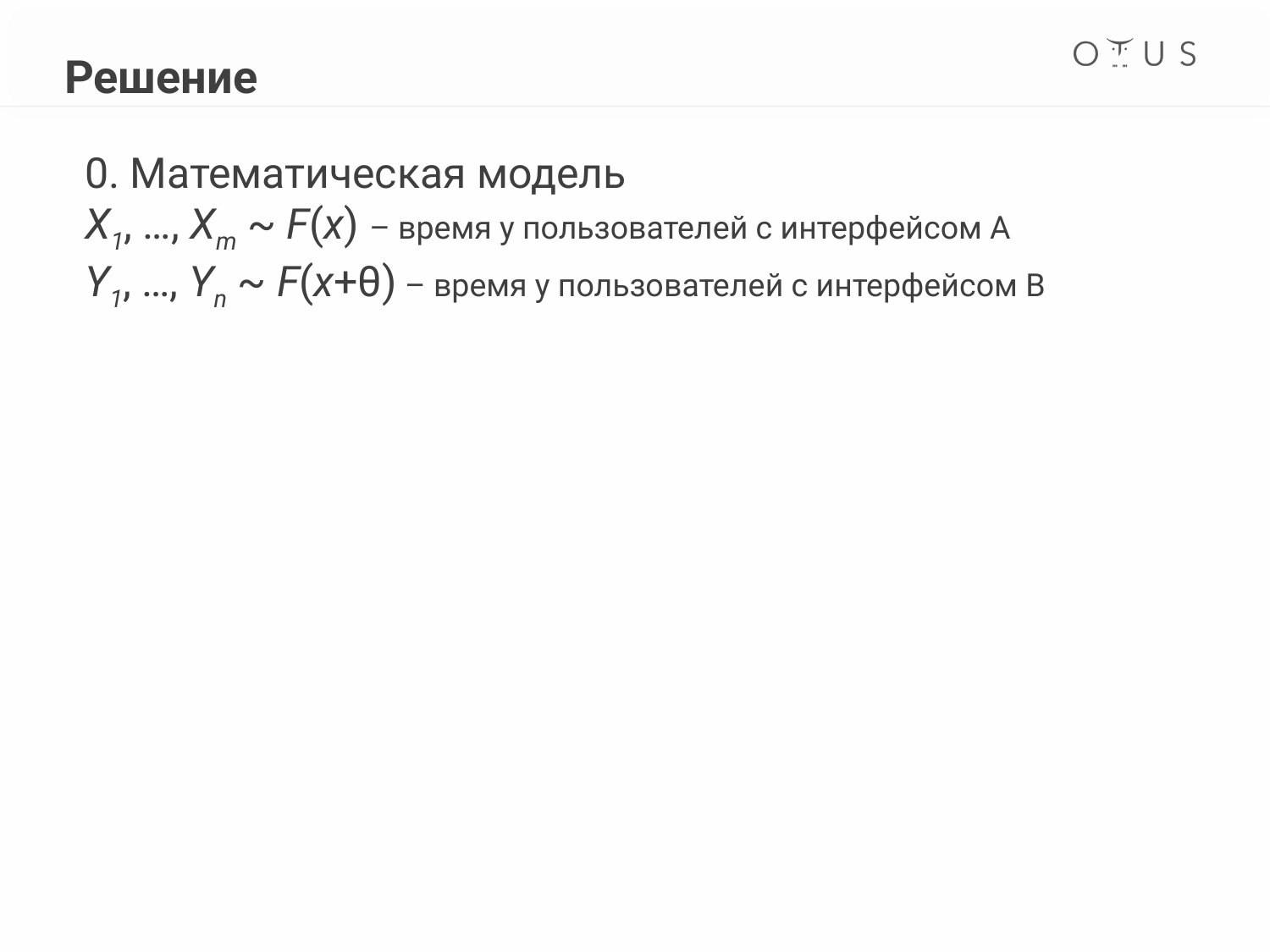

Решение

0. Математическая модель
X1, …, Xm ~ F(x) – время у пользователей с интерфейсом А
Y1, …, Yn ~ F(x+θ) – время у пользователей с интерфейсом В